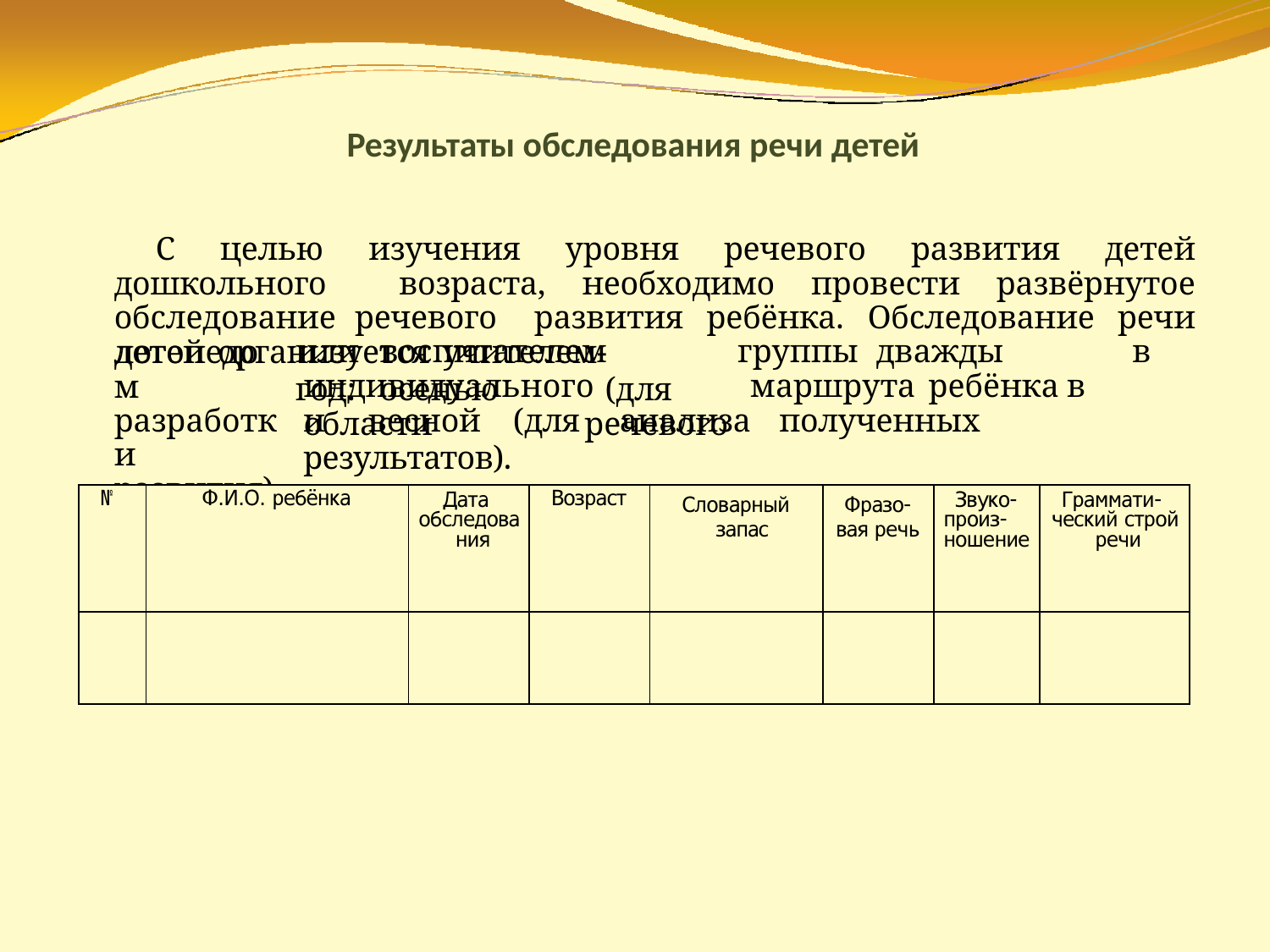

# Результаты обследования речи детей
С целью изучения уровня речевого развития детей дошкольного  возраста, необходимо провести развёрнутое обследование речевого  развития ребёнка. Обследование речи детей организуется учителем-
логопедом  разработки  развития)
или	воспитателем	группы	дважды	в	год:	осенью	(для
индивидуального	маршрута	ребёнка	в	области	речевого
и	весной	(для	анализа	полученных	результатов).
| № | Ф.И.О. ребёнка | Дата обследова ния | Возраст | Словарный запас | Фразо- вая речь | Звуко- произ- ношение | Граммати- ческий строй речи |
| --- | --- | --- | --- | --- | --- | --- | --- |
|  |  |  |  |  |  |  |  |